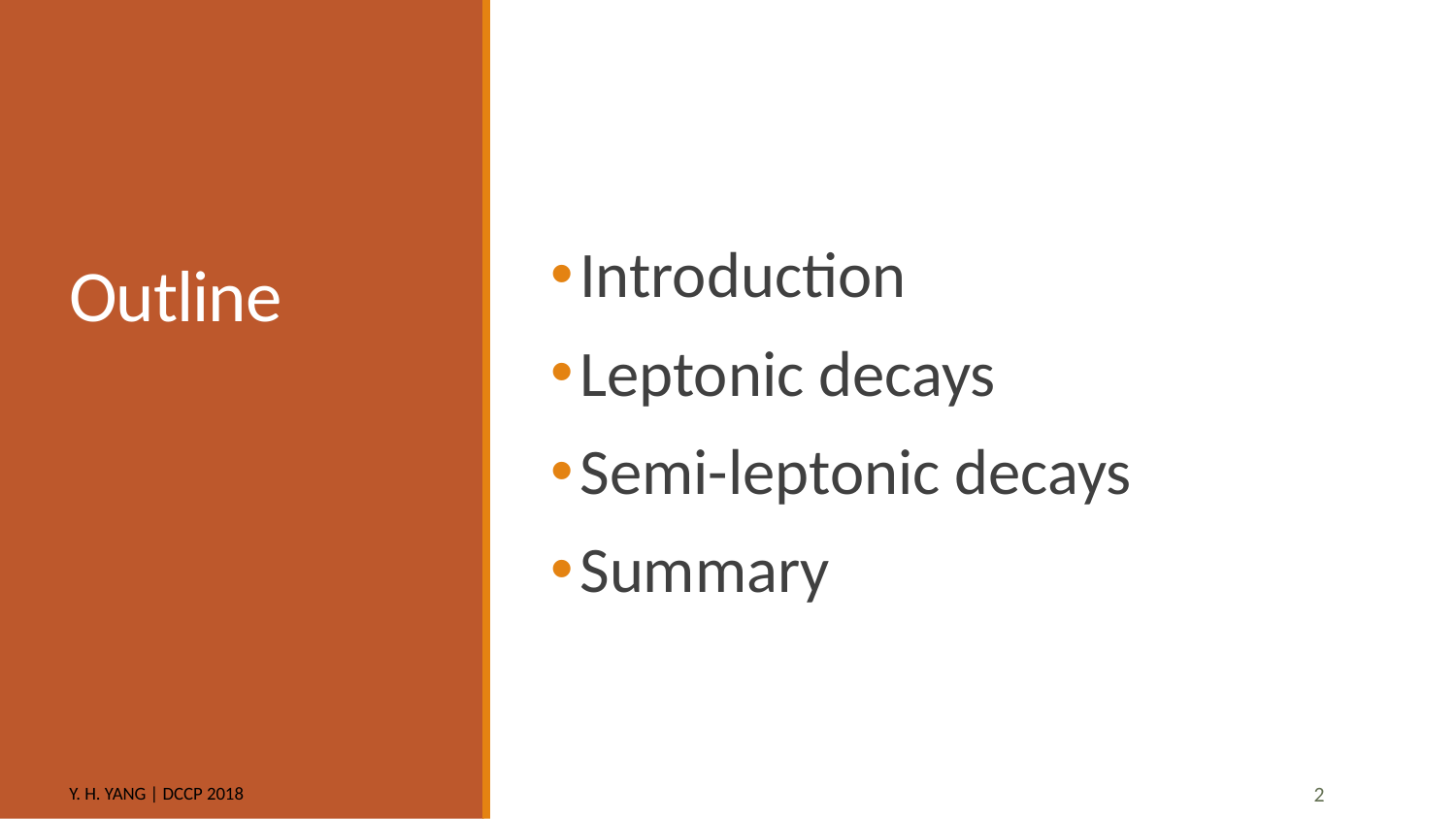

Introduction
Leptonic decays
Semi-leptonic decays
Summary
# Outline

Y. H. Yang | DCCP 2018
2